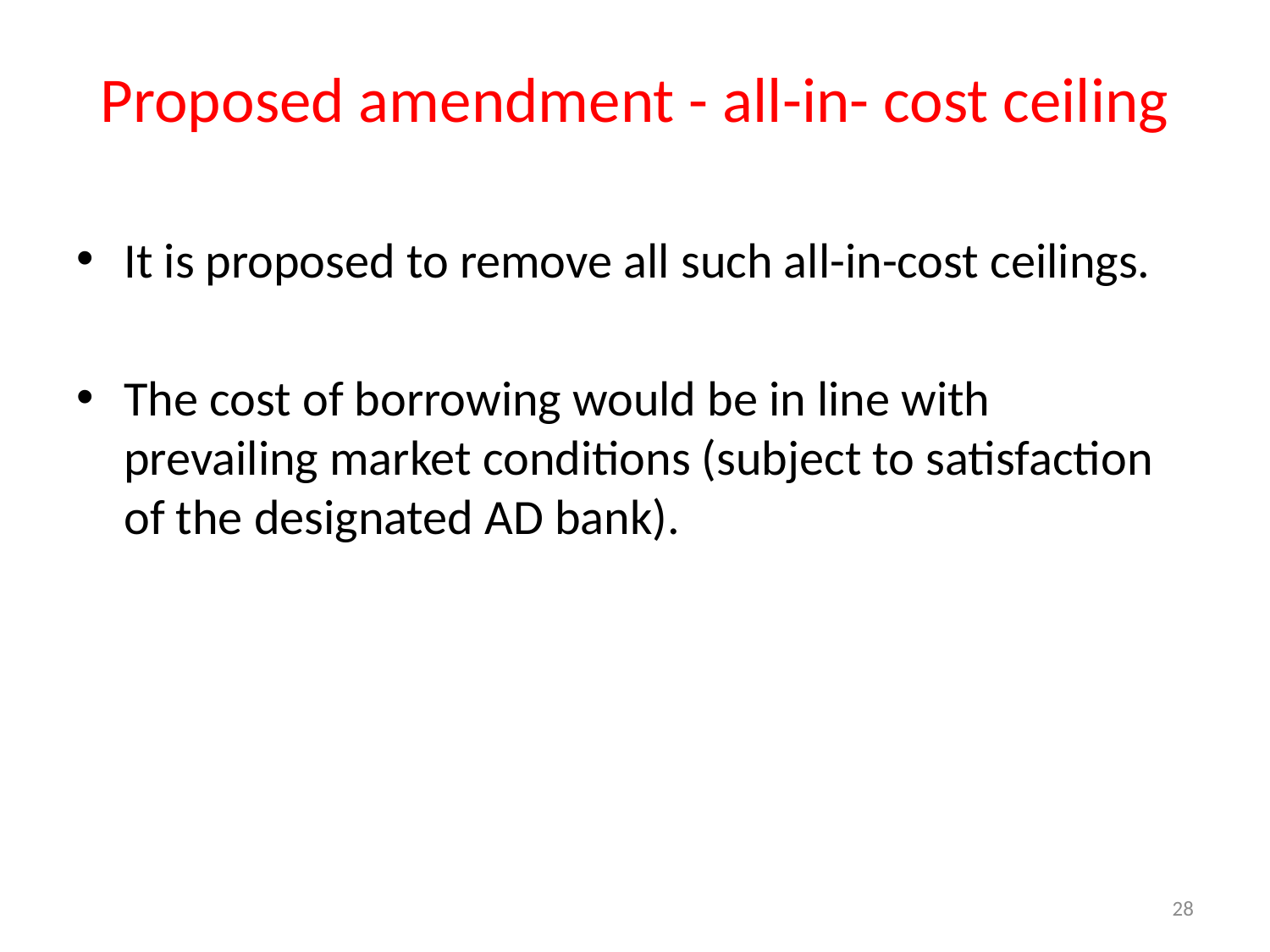

# Proposed amendment - all-in- cost ceiling
It is proposed to remove all such all-in-cost ceilings.

The cost of borrowing would be in line with prevailing market conditions (subject to satisfaction of the designated AD bank).

28